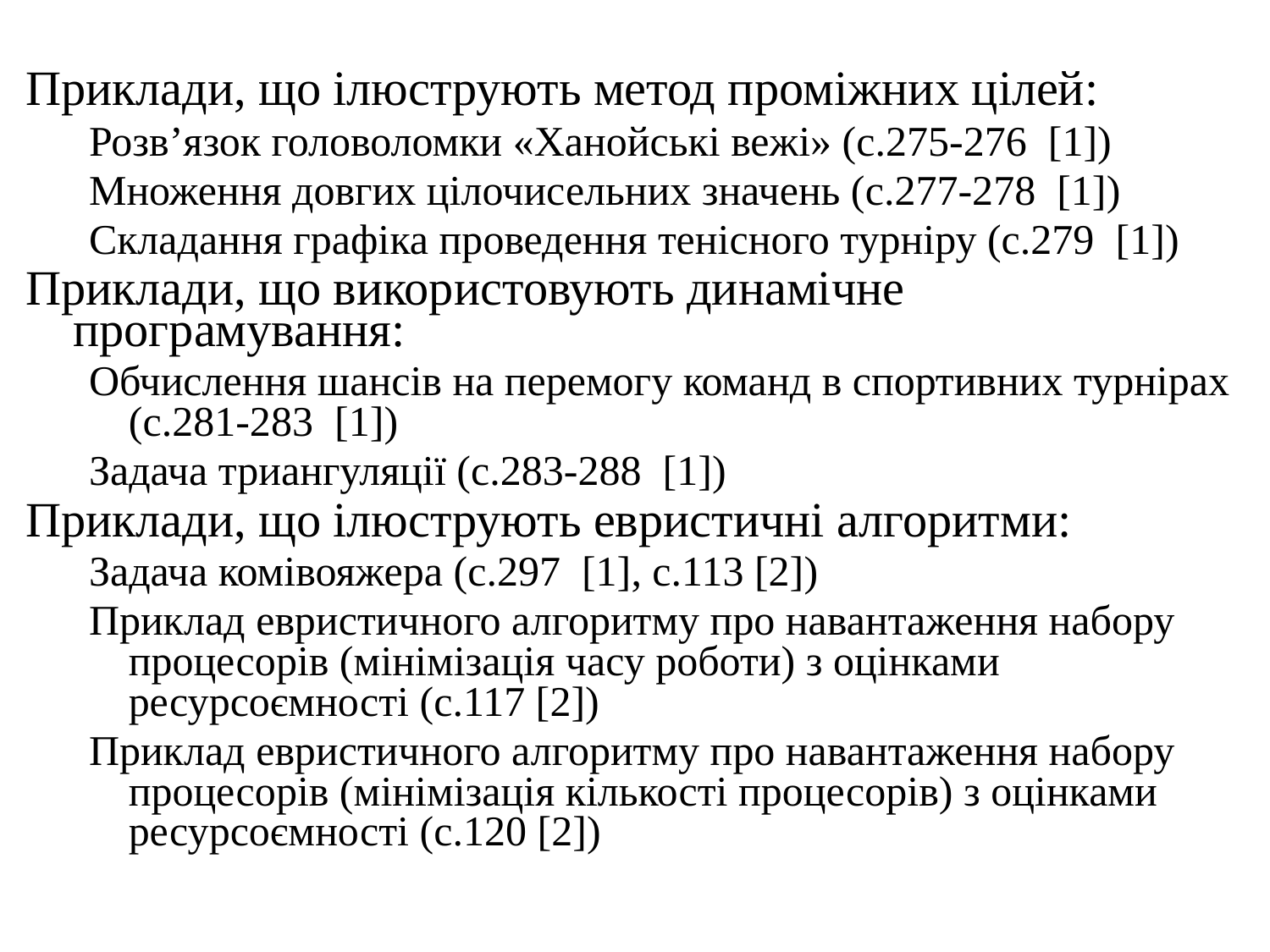

Приклади, що ілюструють метод проміжних цілей:
Розв’язок головоломки «Ханойські вежі» (с.275-276  [1])
Множення довгих цілочисельних значень (с.277-278  [1])
Складання графіка проведення тенісного турніру (с.279  [1])
Приклади, що використовують динамічне програмування:
Обчислення шансів на перемогу команд в спортивних турнірах (с.281-283  [1])
Задача триангуляції (с.283-288  [1])
Приклади, що ілюструють евристичні алгоритми:
Задача комівояжера (с.297  [1], с.113 [2])
Приклад евристичного алгоритму про навантаження набору процесорів (мінімізація часу роботи) з оцінками ресурсоємності (с.117 [2])
Приклад евристичного алгоритму про навантаження набору процесорів (мінімізація кількості процесорів) з оцінками ресурсоємності (с.120 [2])